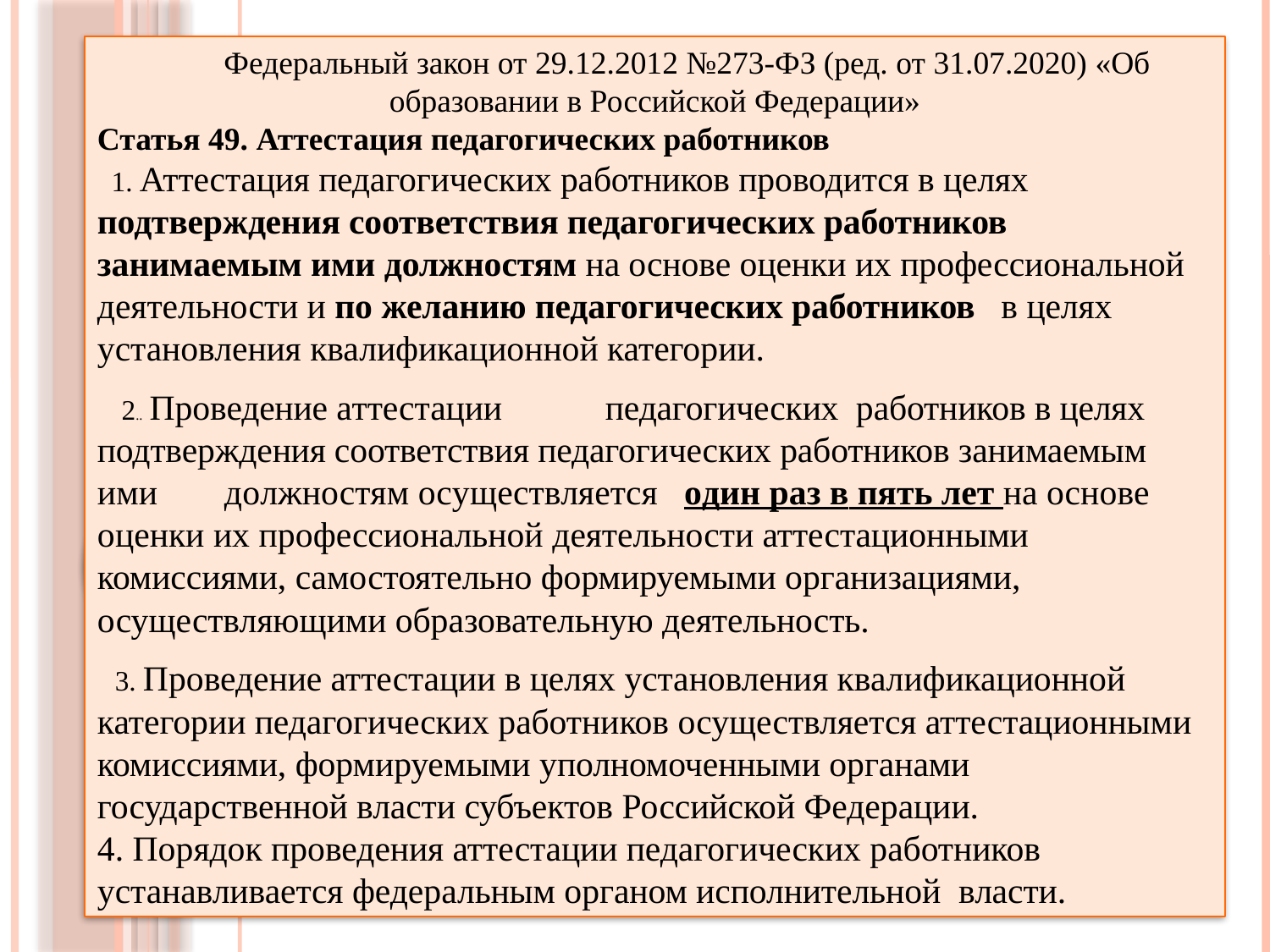

Федеральный закон от 29.12.2012 №273-ФЗ (ред. от 31.07.2020) «Об образовании в Российской Федерации»
Статья 49. Аттестация педагогических работников
  1. Аттестация педагогических работников проводится в целях подтверждения соответствия педагогических работников  занимаемым ими должностям на основе оценки их профессиональной деятельности и по желанию педагогических работников   в целях установления квалификационной категории.

      2..  Проведение аттестации	педагогических  работников в целях подтверждения соответствия педагогических работников занимаемым ими	должностям осуществляется   один раз в пять лет на основе оценки их профессиональной деятельности аттестационными комиссиями, самостоятельно формируемыми организациями, осуществляющими образовательную деятельность.

     3. Проведение аттестации в целях установления квалификационной категории педагогических работников осуществляется аттестационными комиссиями, формируемыми уполномоченными органами государственной власти субъектов Российской Федерации.
4. Порядок проведения аттестации педагогических работников устанавливается федеральным органом исполнительной  власти.